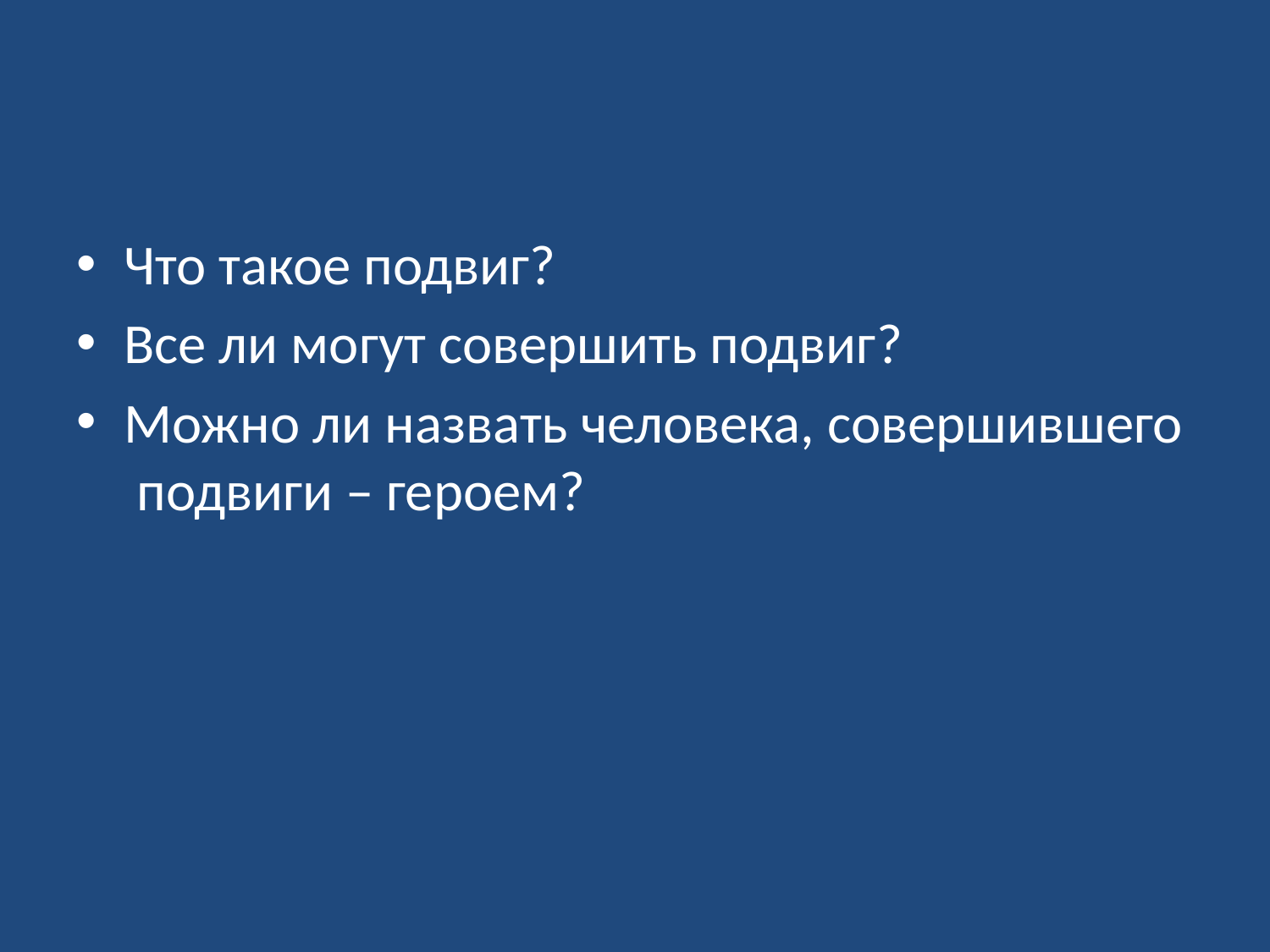

#
Что такое подвиг?
Все ли могут совершить подвиг?
Можно ли назвать человека, совершившего  подвиги – героем?